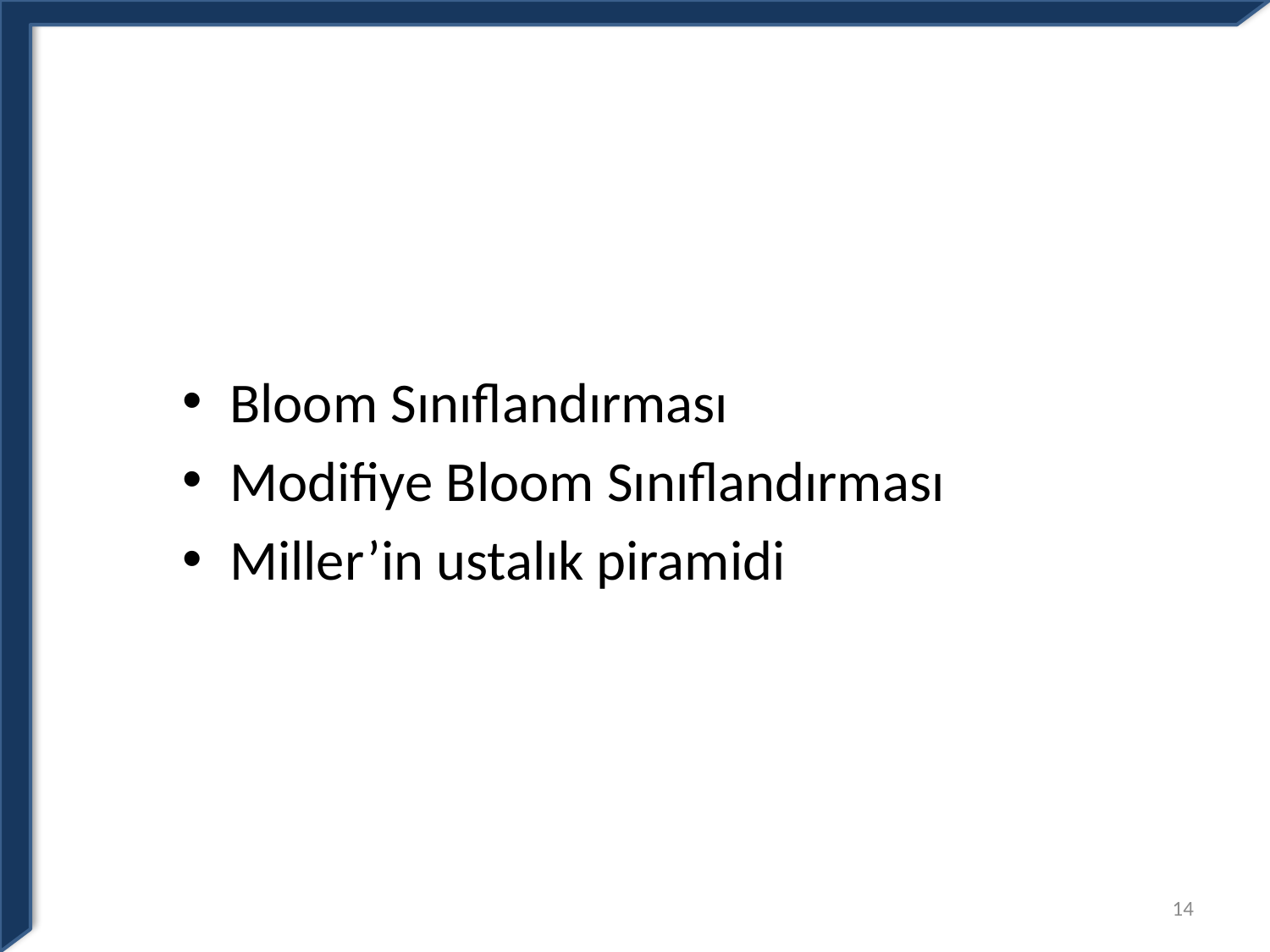

#
Bloom Sınıflandırması
Modifiye Bloom Sınıflandırması
Miller’in ustalık piramidi
14